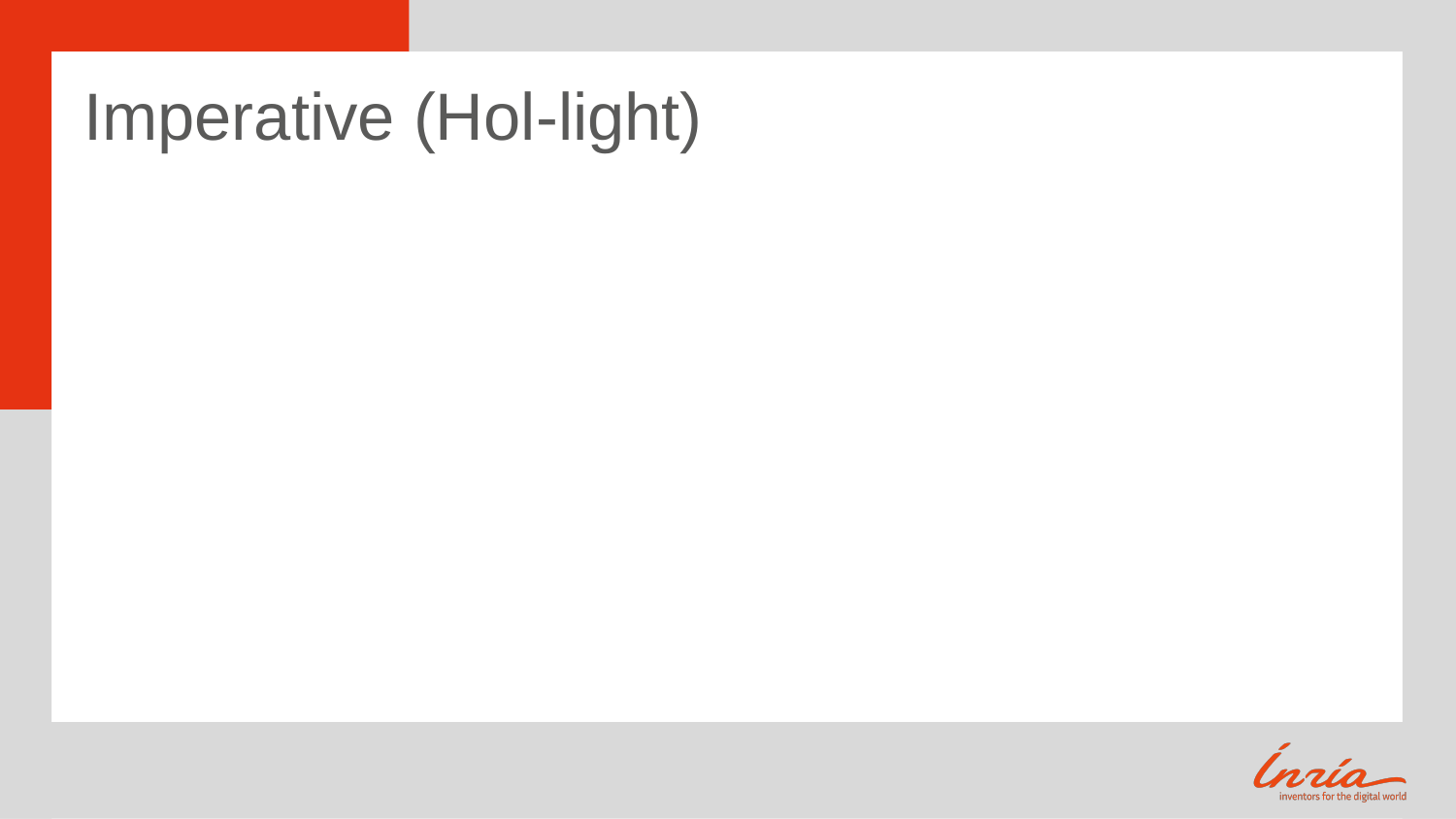

# Imperative (Hol-light)
let IMO = prove
 (`!f g. (!x y. f(x + y) + f(x - y) = &2 * f(x) * g(y)) /\
         ~(!x. f(x) = &0) /\
         (!x. abs(f(x)) <= &1)
         ==> !x. abs(g(x)) <= &1`,
  let LL = REAL_ARITH `&1 < k ==> &0 < k` in
  REPEAT STRIP_TAC THEN SPEC_TAC(`x:real`,`y:real`) THEN
  ABBREV_TAC `k = sup (IMAGE (\x. abs(f(x))) (:real))` THEN
  MP_TAC(SPEC `IMAGE (\x. abs(f(x))) (:real)` SUP) THEN
  ASM_SIMP_TAC[FORALL_IN_IMAGE; EXISTS_IN_IMAGE; IN_UNIV] THEN
  ANTS_TAC THENL [ASM SET_TAC[]; STRIP_TAC] THEN
  SIMP_TAC[GSYM REAL_NOT_LT; GSYM NOT_EXISTS_THM] THEN STRIP_TAC THEN
  FIRST_X_ASSUM(MP_TAC o SPEC `k / abs(g(y:real))`) THEN
  SIMP_TAC[NOT_IMP; NOT_FORALL_THM] THEN CONJ_TAC THENL
   [ASM_MESON_TAC[REAL_LE_RDIV_EQ; REAL_ABS_MUL; LL;
      REAL_ARITH `u + v = &2 * z /\ abs u <= k /\ abs v <= k ==> abs z <= k`];
    ASM_MESON_TAC[REAL_NOT_LE; REAL_LT_LDIV_EQ; REAL_LT_LMUL; REAL_MUL_RID; LL;
      REAL_ARITH `~(z = &0) /\ abs z <= k ==> &0 < k`]]);;